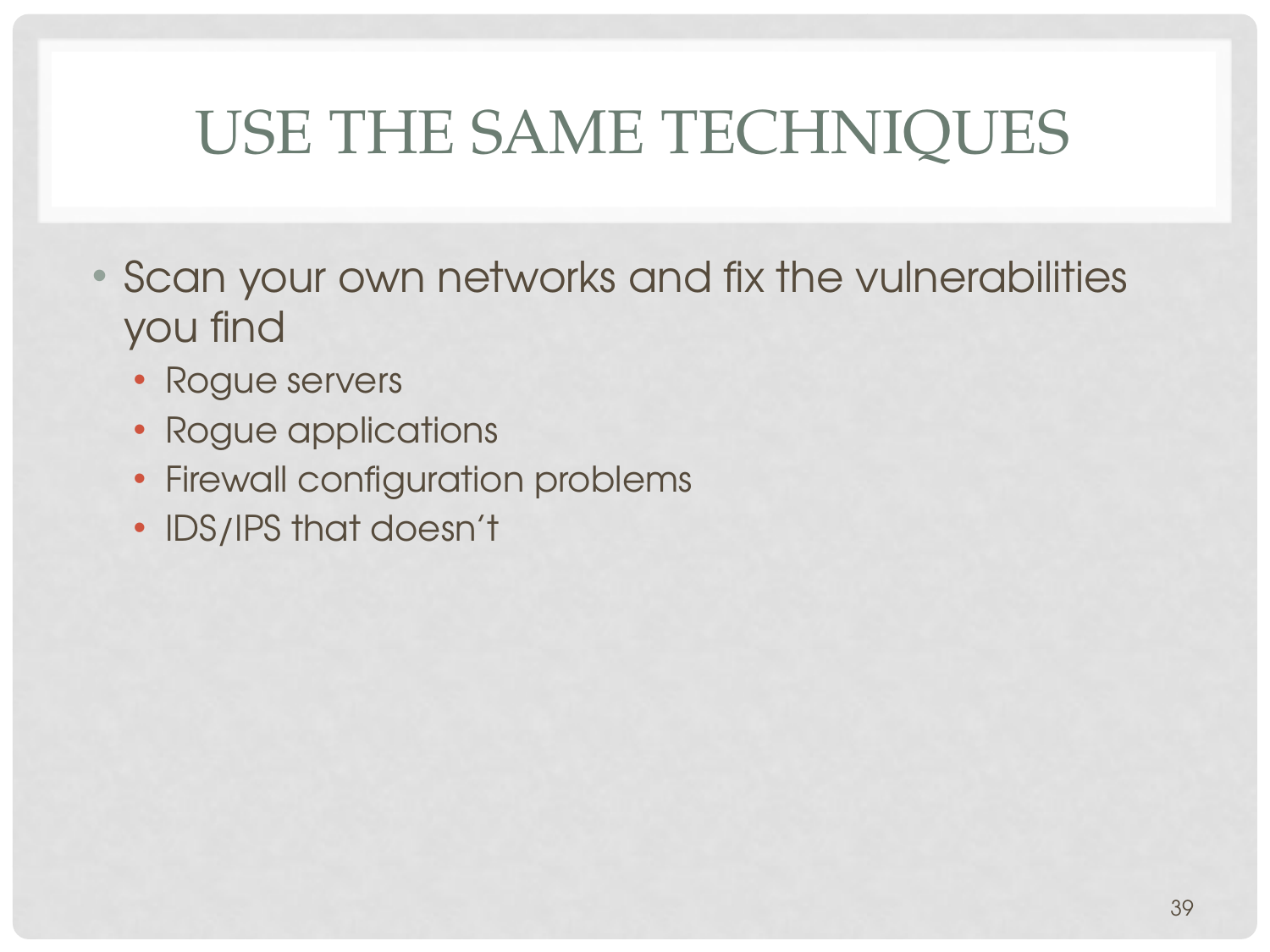

# Use the same techniques
Scan your own networks and fix the vulnerabilities you find
Rogue servers
Rogue applications
Firewall configuration problems
IDS/IPS that doesn’t
39